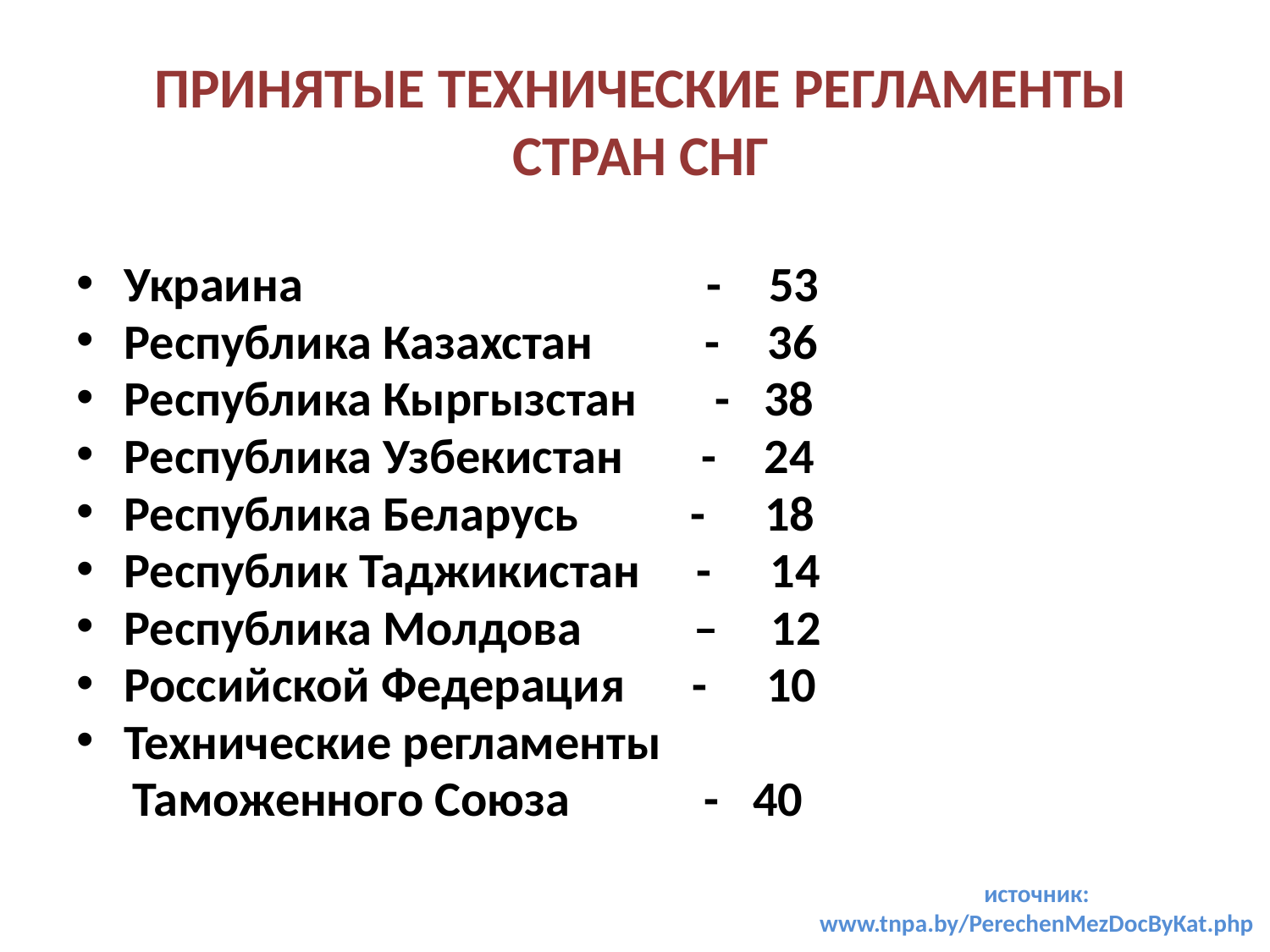

# ПРИНЯТЫЕ ТЕХНИЧЕСКИЕ РЕГЛАМЕНТЫ СТРАН СНГ
Украина                                    -    53
Республика Казахстан          -    36
Республика Кыргызстан       -   38
Республика Узбекистан       -    24
Республика Беларусь          -     18
Республик Таджикистан     -     14
Республика Молдова          –    12
Российской Федерация      -     10
Технические регламенты
     Таможенного Союза            -   40

источник: www.tnpa.by/PerechenMezDocByKat.php